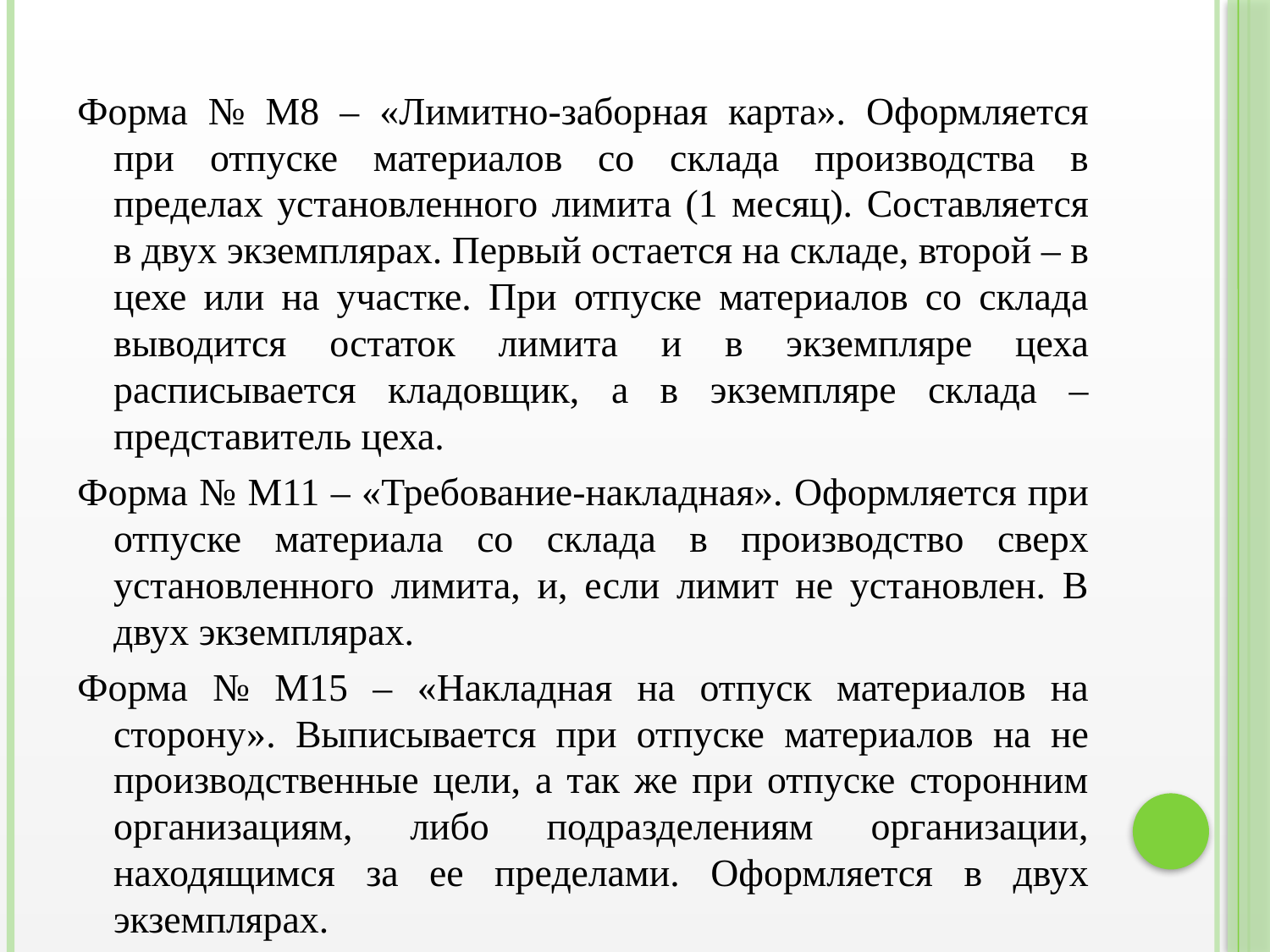

Форма № М8 – «Лимитно-заборная карта». Оформляется при отпуске материалов со склада производства в пределах установленного лимита (1 месяц). Составляется в двух экземплярах. Первый остается на складе, второй – в цехе или на участке. При отпуске материалов со склада выводится остаток лимита и в экземпляре цеха расписывается кладовщик, а в экземпляре склада – представитель цеха.
Форма № M11 – «Требование-накладная». Оформляется при отпуске материала со склада в производство сверх установленного лимита, и, если лимит не установлен. В двух экземплярах.
Форма № М15 – «Накладная на отпуск материалов на сторону». Выписывается при отпуске материалов на не производственные цели, а так же при отпуске сторонним организациям, либо подразделениям организации, находящимся за ее пределами. Оформляется в двух экземплярах.